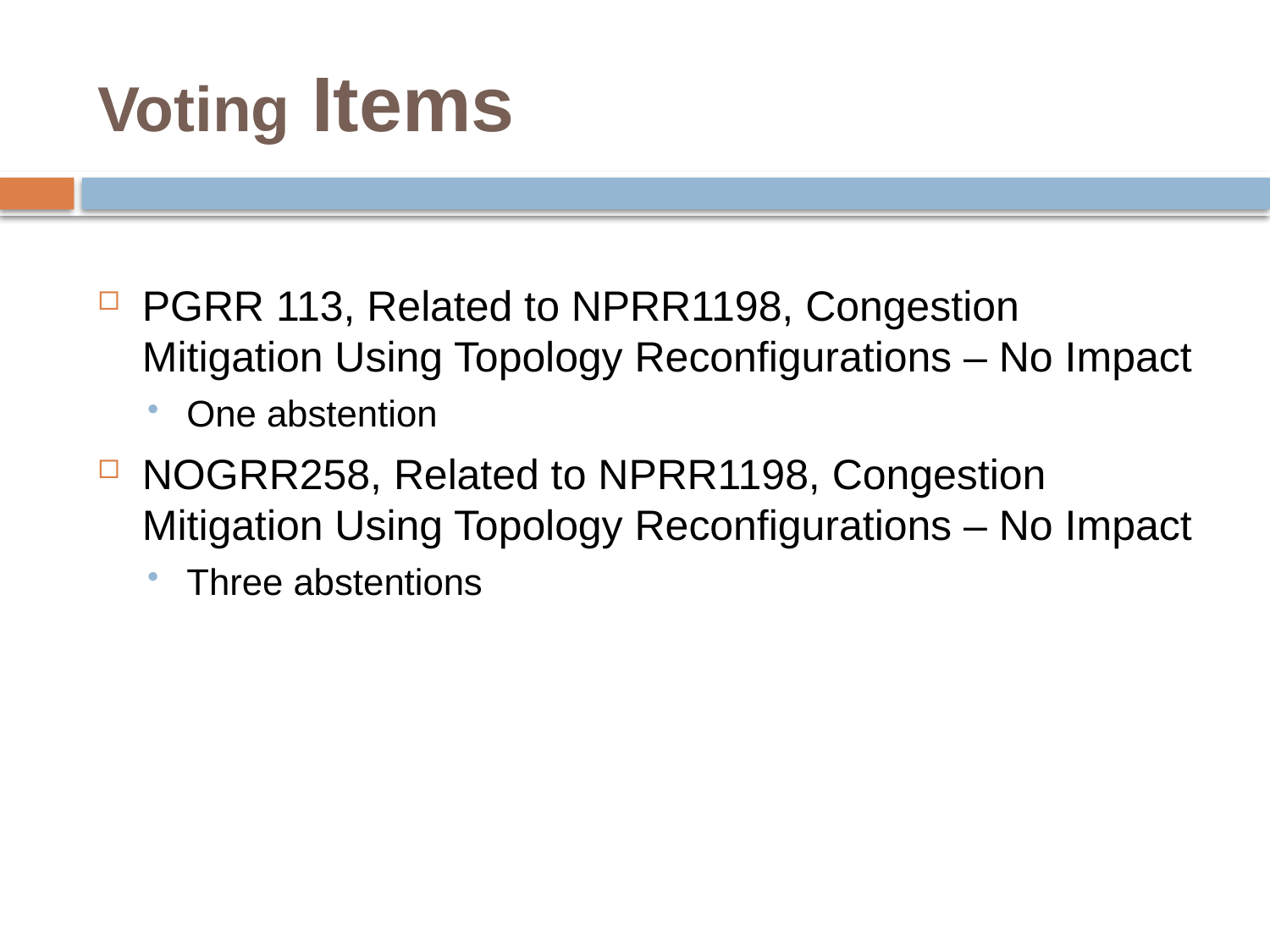

# Voting Items

PGRR 113, Related to NPRR1198, Congestion Mitigation Using Topology Reconfigurations – No Impact
One abstention
NOGRR258, Related to NPRR1198, Congestion Mitigation Using Topology Reconfigurations – No Impact
Three abstentions